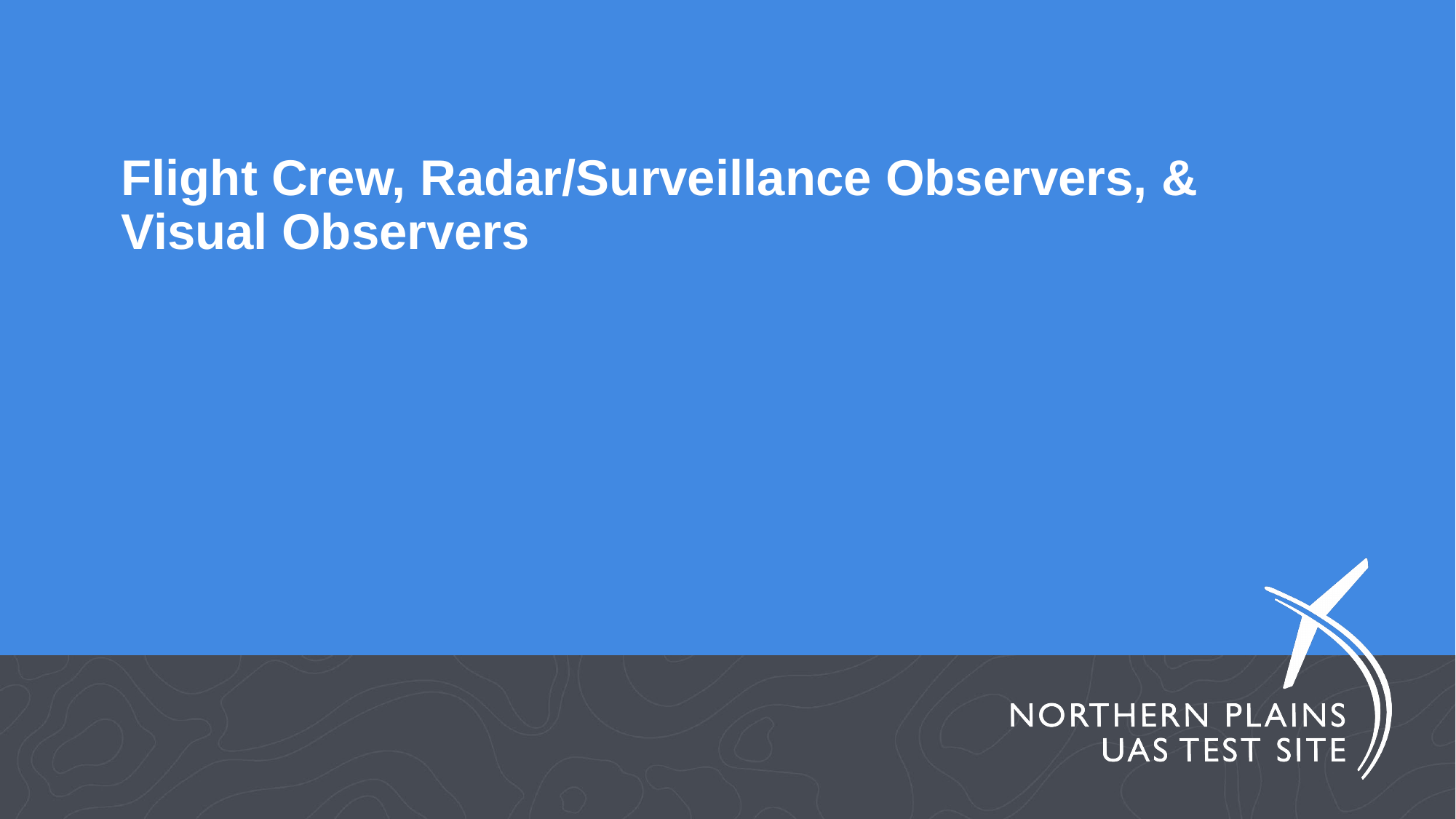

# Flight Crew, Radar/Surveillance Observers, & Visual Observers